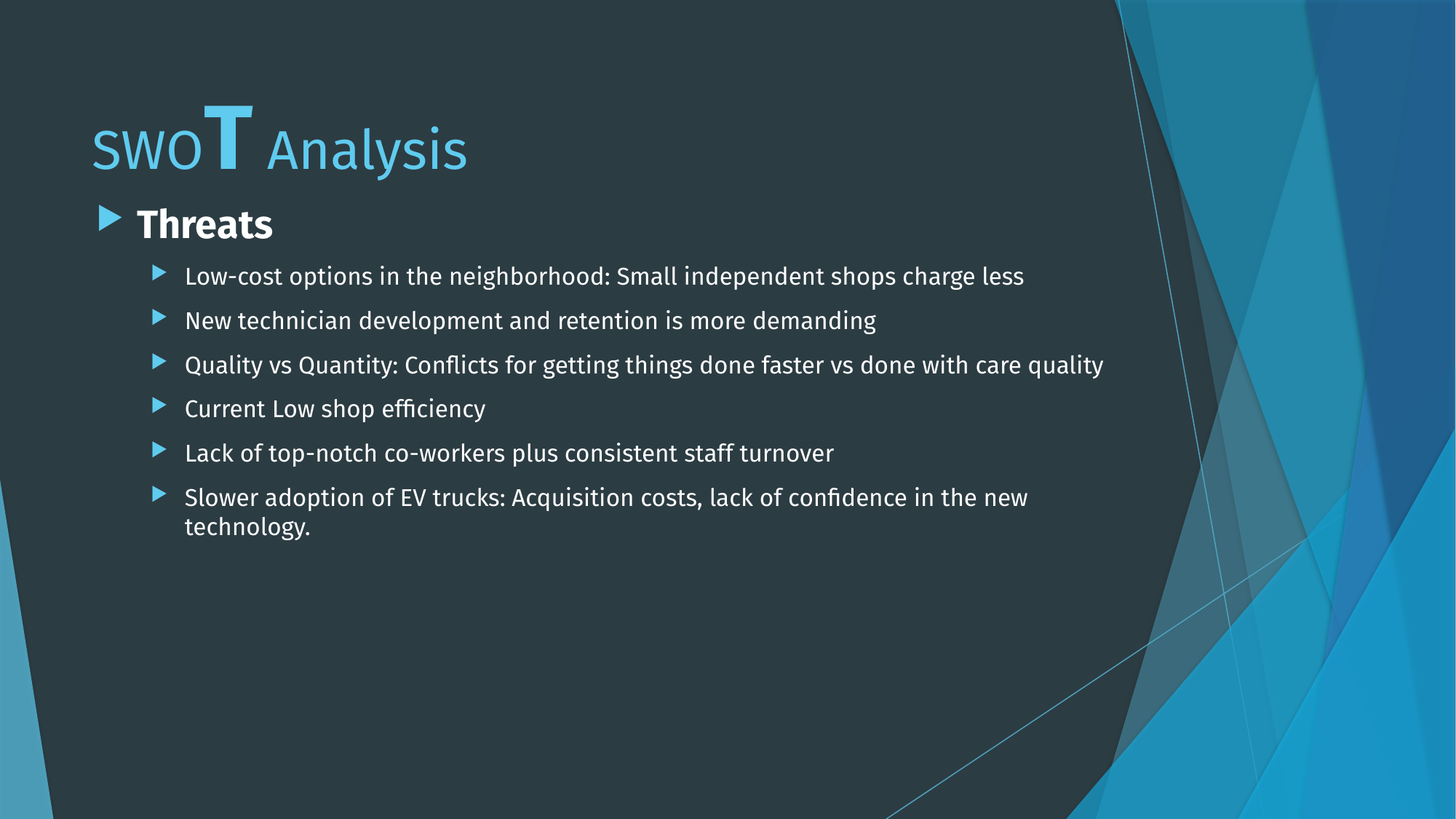

# SWOT Analysis
Threats
Low-cost options in the neighborhood: Small independent shops charge less
New technician development and retention is more demanding
Quality vs Quantity: Conflicts for getting things done faster vs done with care quality
Current Low shop efficiency
Lack of top-notch co-workers plus consistent staff turnover
Slower adoption of EV trucks: Acquisition costs, lack of confidence in the new technology.